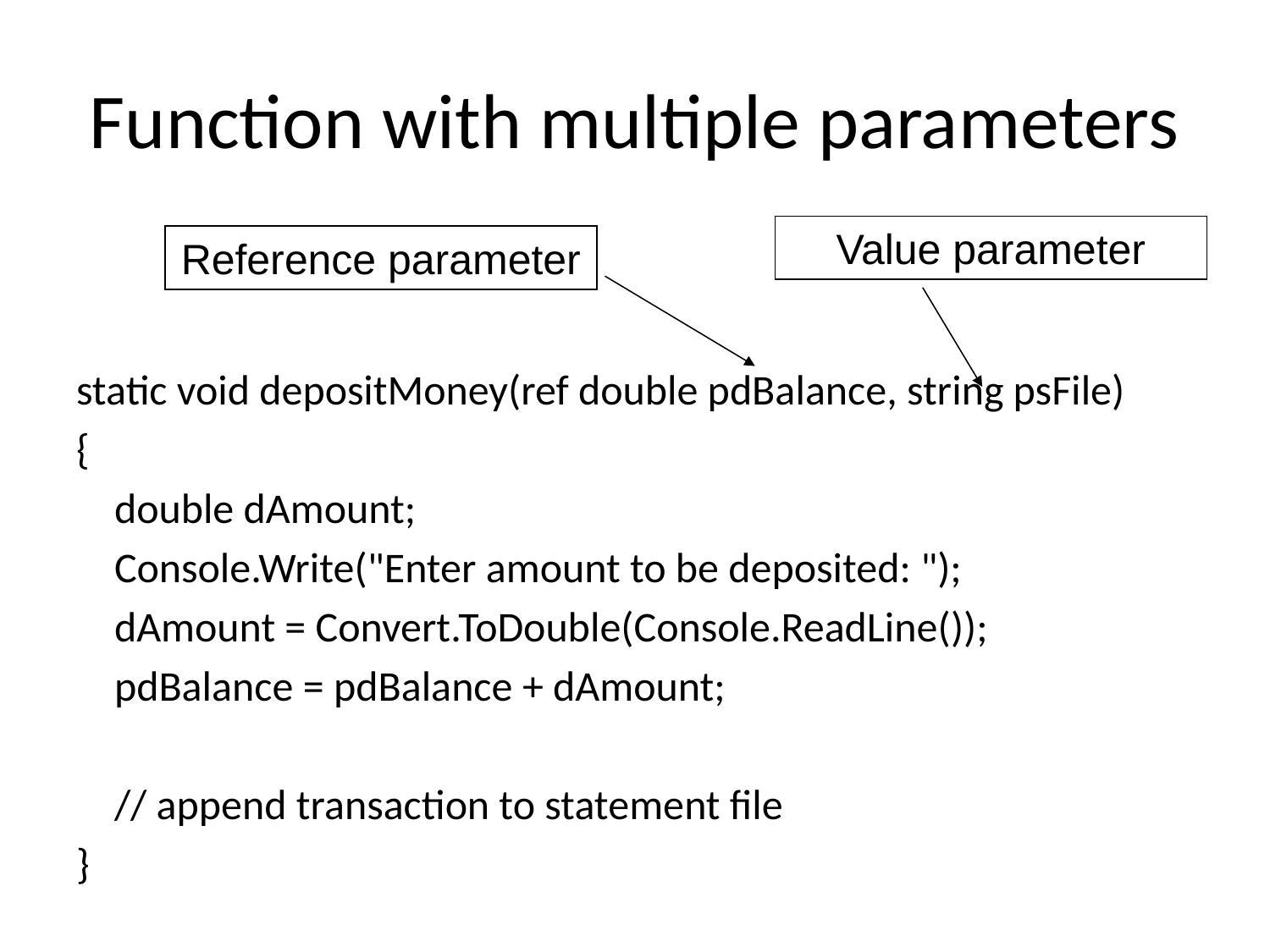

# Function with multiple parameters
Value parameter
Reference parameter

static void depositMoney(ref double pdBalance, string psFile)
{
    double dAmount;
    Console.Write("Enter amount to be deposited: ");
    dAmount = Convert.ToDouble(Console.ReadLine());
    pdBalance = pdBalance + dAmount;

    // append transaction to statement file
}